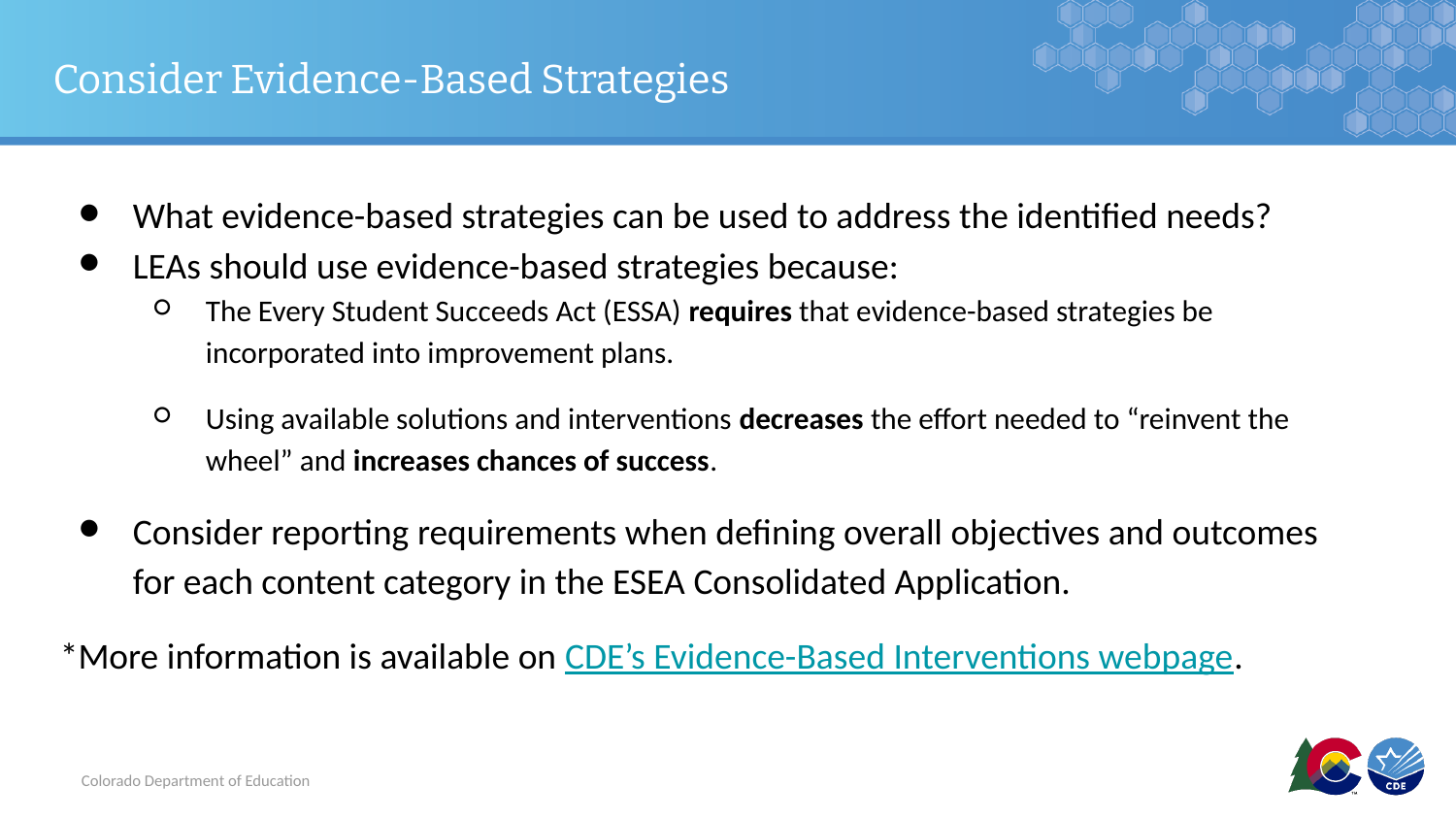

# Consider Evidence-Based Strategies
What evidence-based strategies can be used to address the identified needs?
LEAs should use evidence-based strategies because:
The Every Student Succeeds Act (ESSA) requires that evidence-based strategies be incorporated into improvement plans.
Using available solutions and interventions decreases the effort needed to “reinvent the wheel” and increases chances of success.
Consider reporting requirements when defining overall objectives and outcomes for each content category in the ESEA Consolidated Application.
*More information is available on CDE’s Evidence-Based Interventions webpage.